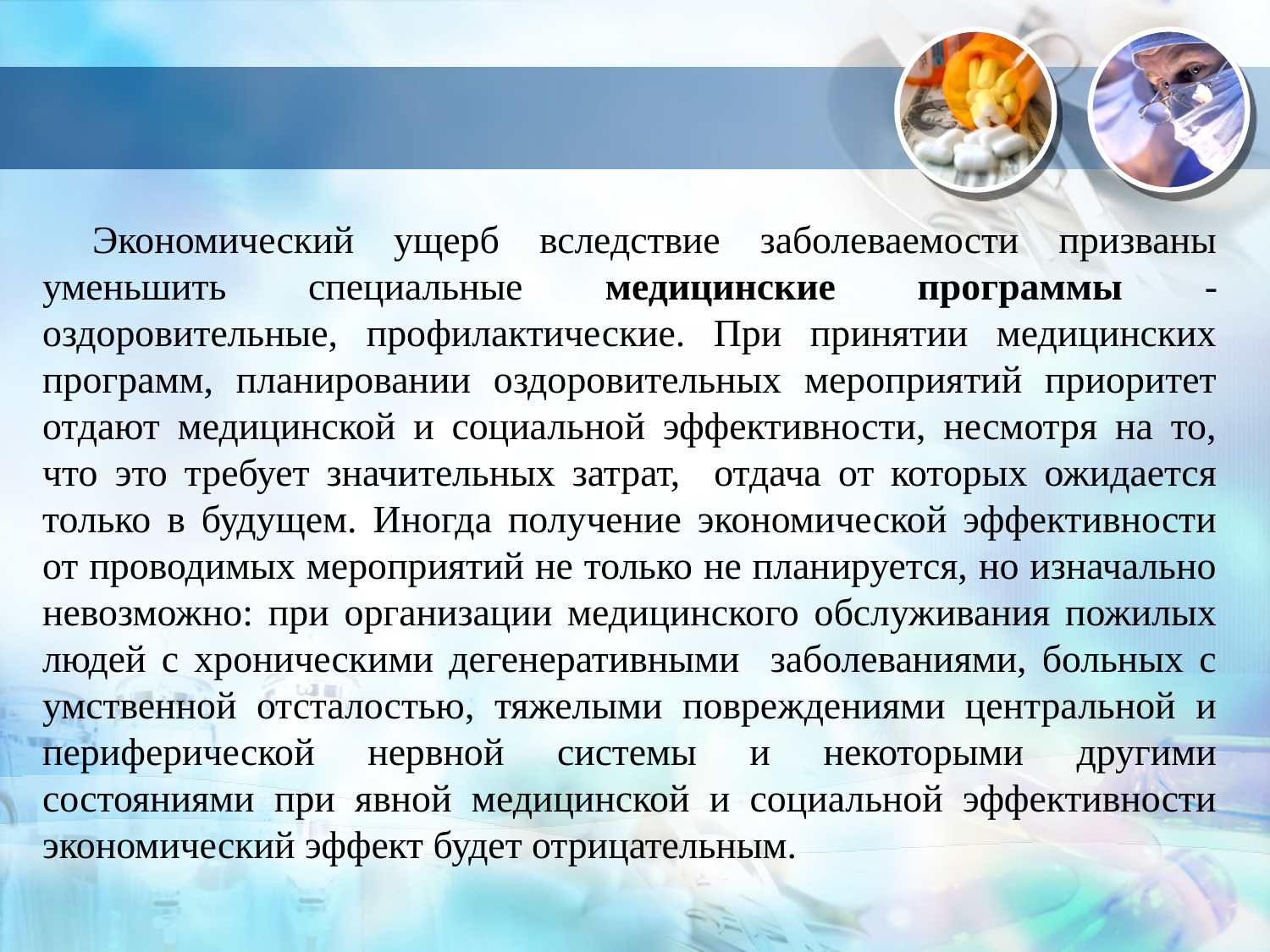

Экономический ущерб вследствие заболеваемости призваны уменьшить специальные медицинские программы - оздоровительные, профилактические. При принятии медицинских программ, планировании оздоровительных мероприятий приоритет отдают медицинской и социальной эффективности, несмотря на то, что это требует значительных затрат,  отдача от которых ожидается только в будущем. Иногда получение экономической эффективности от проводимых мероприятий не только не планируется, но изначально невозможно: при организации медицинского обслуживания пожилых людей с хроническими дегенеративными  заболеваниями, больных с умственной отсталостью, тяжелыми повреждениями центральной и периферической нервной системы и некоторыми другими состояниями при явной медицинской и социальной эффективности экономический эффект будет отрицательным.